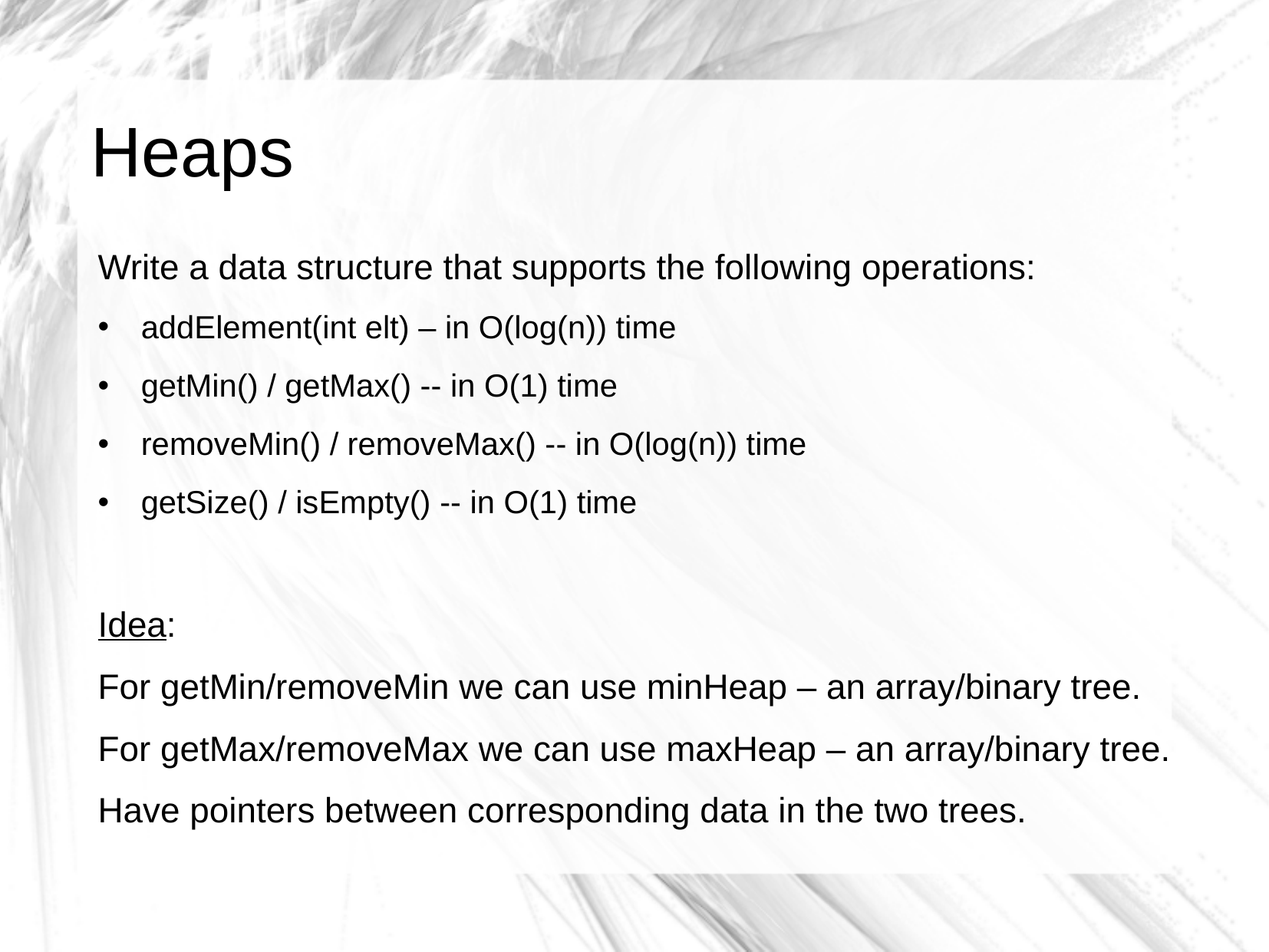

# Heaps
Write a data structure that supports the following operations:
addElement(int elt) – in O(log(n)) time
getMin() / getMax() -- in O(1) time
removeMin() / removeMax() -- in O(log(n)) time
getSize() / isEmpty() -- in O(1) time

Idea:
For getMin/removeMin we can use minHeap – an array/binary tree.
For getMax/removeMax we can use maxHeap – an array/binary tree.
Have pointers between corresponding data in the two trees.